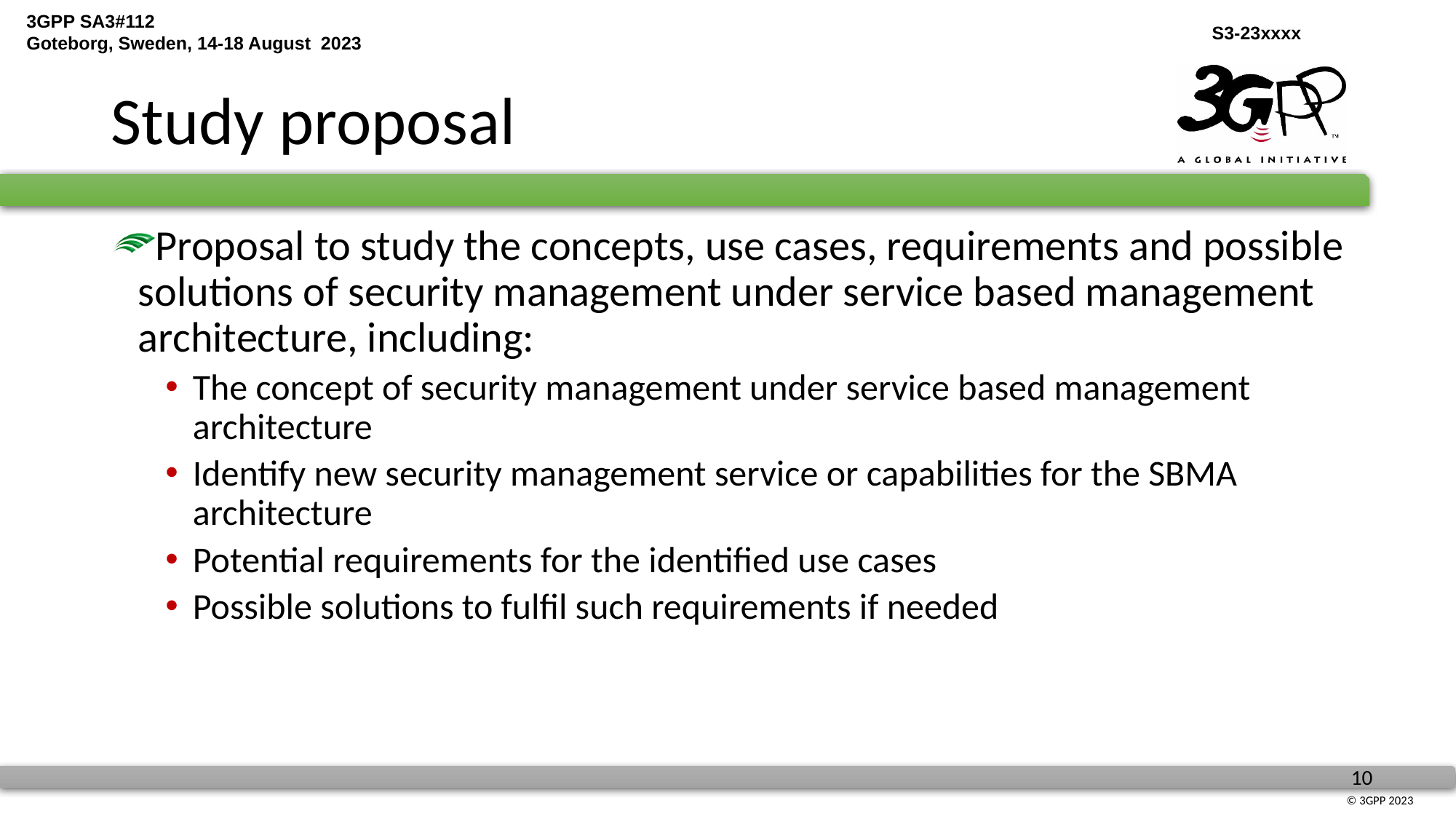

# Study proposal
Proposal to study the concepts, use cases, requirements and possible solutions of security management under service based management architecture, including:
The concept of security management under service based management architecture
Identify new security management service or capabilities for the SBMA architecture
Potential requirements for the identified use cases
Possible solutions to fulfil such requirements if needed